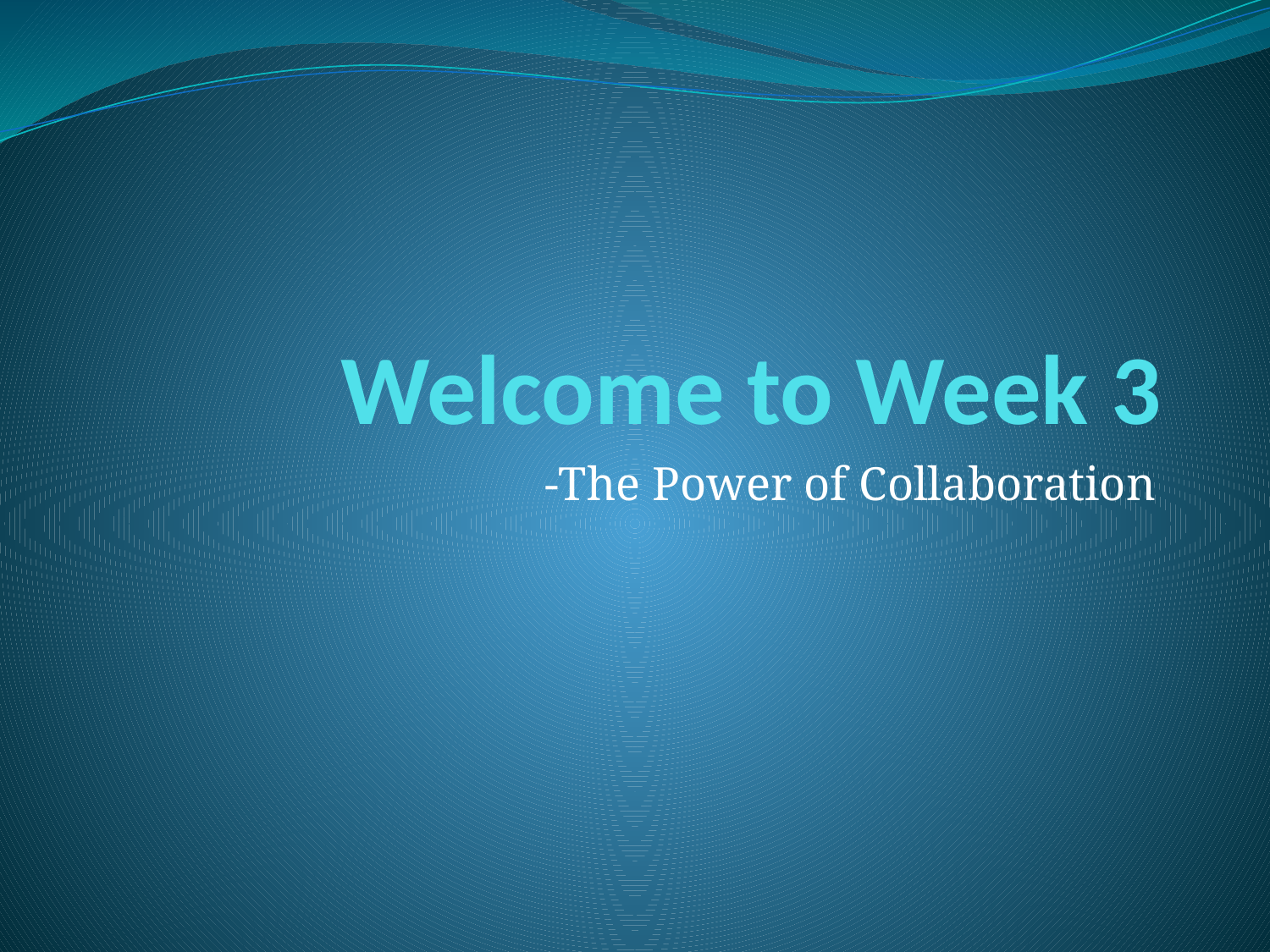

# Welcome to Week 3
-The Power of Collaboration